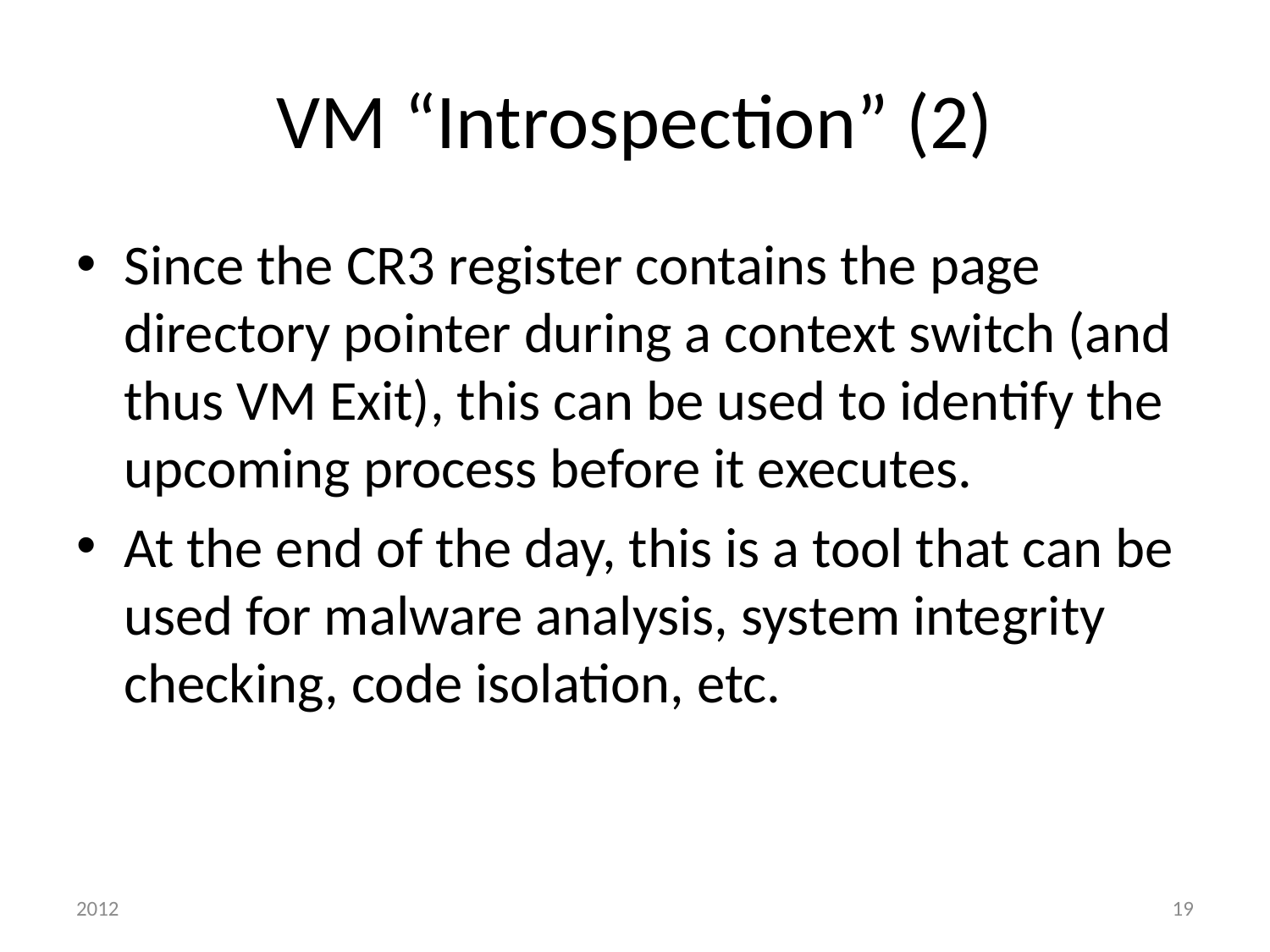

# VM “Introspection” (2)
Since the CR3 register contains the page directory pointer during a context switch (and thus VM Exit), this can be used to identify the upcoming process before it executes.
At the end of the day, this is a tool that can be used for malware analysis, system integrity checking, code isolation, etc.
2012

19